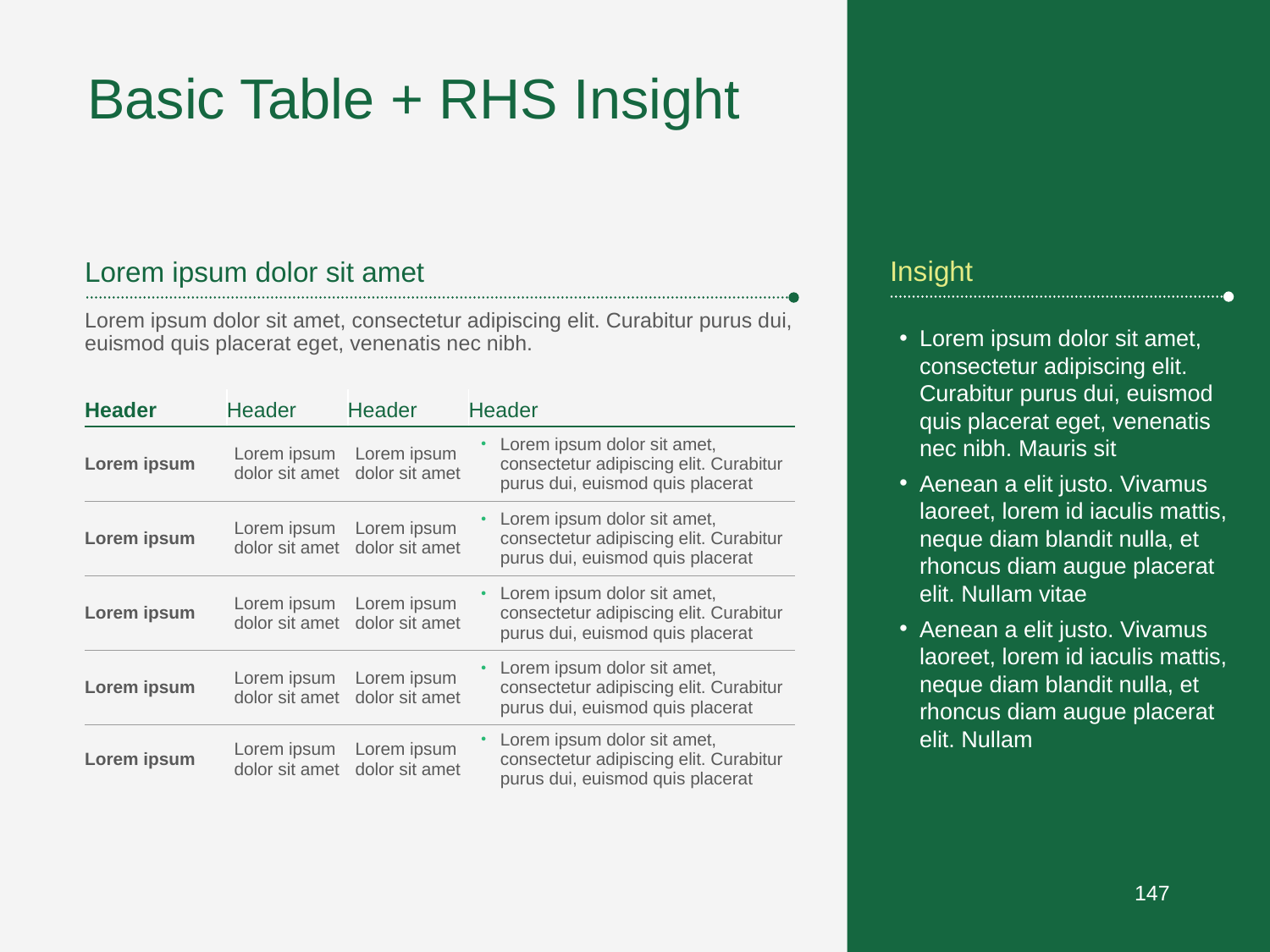

# Basic Table + RHS Insight
Insight
Lorem ipsum dolor sit amet
Lorem ipsum dolor sit amet, consectetur adipiscing elit. Curabitur purus dui, euismod quis placerat eget, venenatis nec nibh.
Lorem ipsum dolor sit amet, consectetur adipiscing elit. Curabitur purus dui, euismod quis placerat eget, venenatis nec nibh. Mauris sit
Aenean a elit justo. Vivamus laoreet, lorem id iaculis mattis, neque diam blandit nulla, et rhoncus diam augue placerat elit. Nullam vitae
Aenean a elit justo. Vivamus laoreet, lorem id iaculis mattis, neque diam blandit nulla, et rhoncus diam augue placerat elit. Nullam
| Header | Header | Header | Header |
| --- | --- | --- | --- |
| Lorem ipsum | Lorem ipsum dolor sit amet | Lorem ipsum dolor sit amet | Lorem ipsum dolor sit amet, consectetur adipiscing elit. Curabitur purus dui, euismod quis placerat |
| Lorem ipsum | Lorem ipsum dolor sit amet | Lorem ipsum dolor sit amet | Lorem ipsum dolor sit amet, consectetur adipiscing elit. Curabitur purus dui, euismod quis placerat |
| Lorem ipsum | Lorem ipsum dolor sit amet | Lorem ipsum dolor sit amet | Lorem ipsum dolor sit amet, consectetur adipiscing elit. Curabitur purus dui, euismod quis placerat |
| Lorem ipsum | Lorem ipsum dolor sit amet | Lorem ipsum dolor sit amet | Lorem ipsum dolor sit amet, consectetur adipiscing elit. Curabitur purus dui, euismod quis placerat |
| Lorem ipsum | Lorem ipsum dolor sit amet | Lorem ipsum dolor sit amet | Lorem ipsum dolor sit amet, consectetur adipiscing elit. Curabitur purus dui, euismod quis placerat |
147